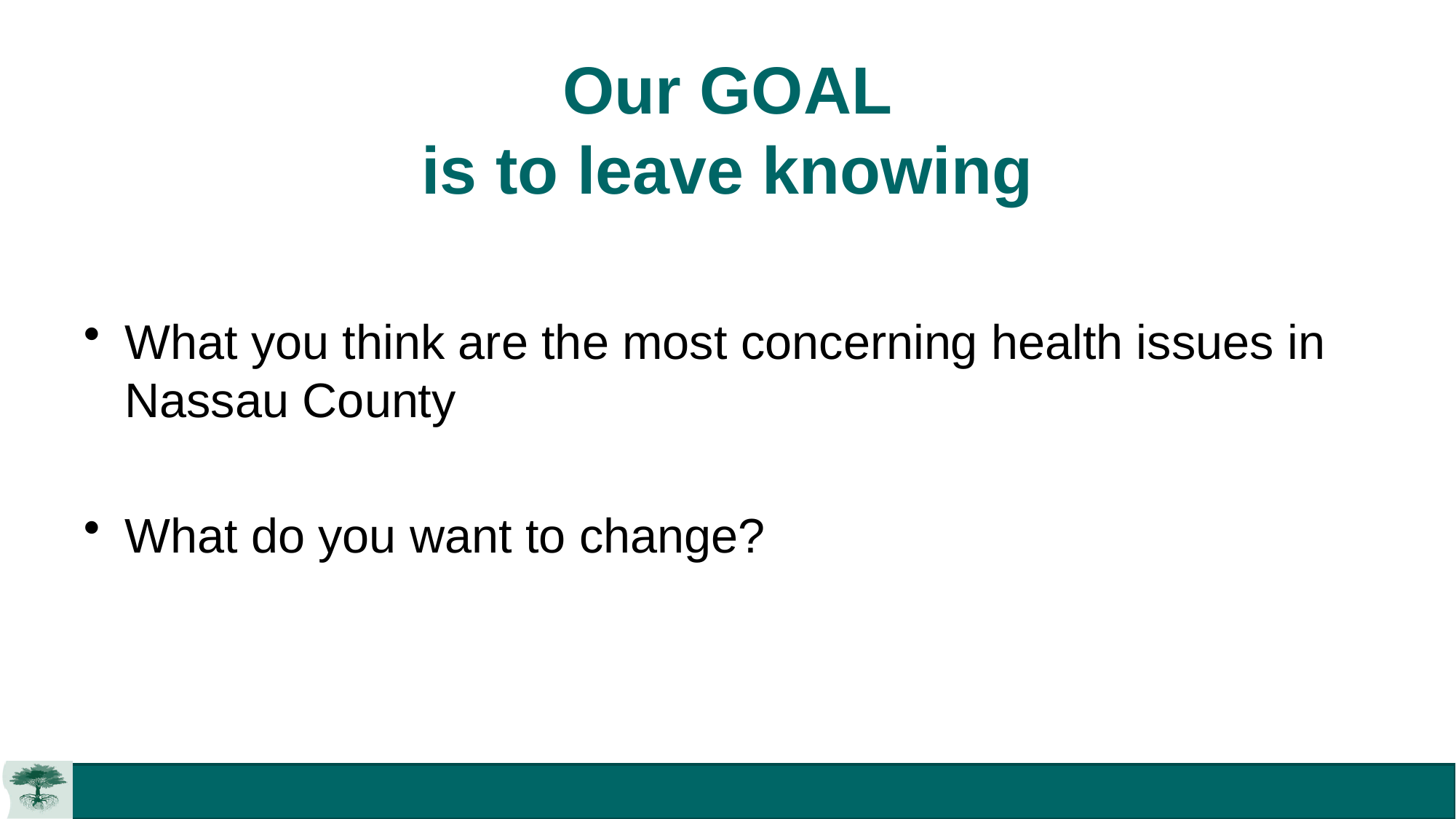

# Our GOAL is to leave knowing

What you think are the most concerning health issues in Nassau County

What do you want to change?